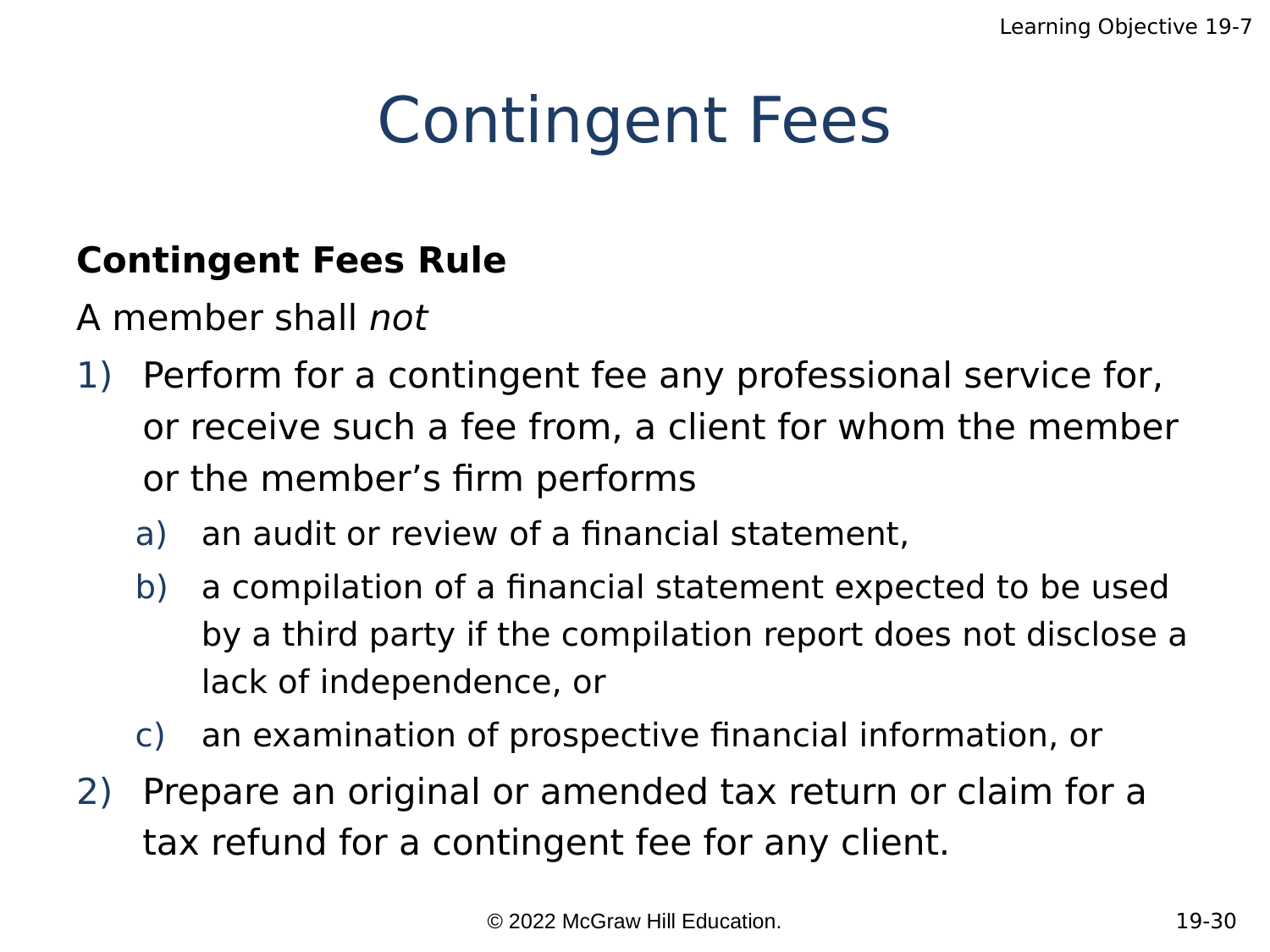

Learning Objective 19-7
# Contingent Fees
Contingent Fees Rule
A member shall not
Perform for a contingent fee any professional service for, or receive such a fee from, a client for whom the member or the member’s firm performs
an audit or review of a financial statement,
a compilation of a financial statement expected to be used by a third party if the compilation report does not disclose a lack of independence, or
an examination of prospective financial information, or
Prepare an original or amended tax return or claim for a tax refund for a contingent fee for any client.